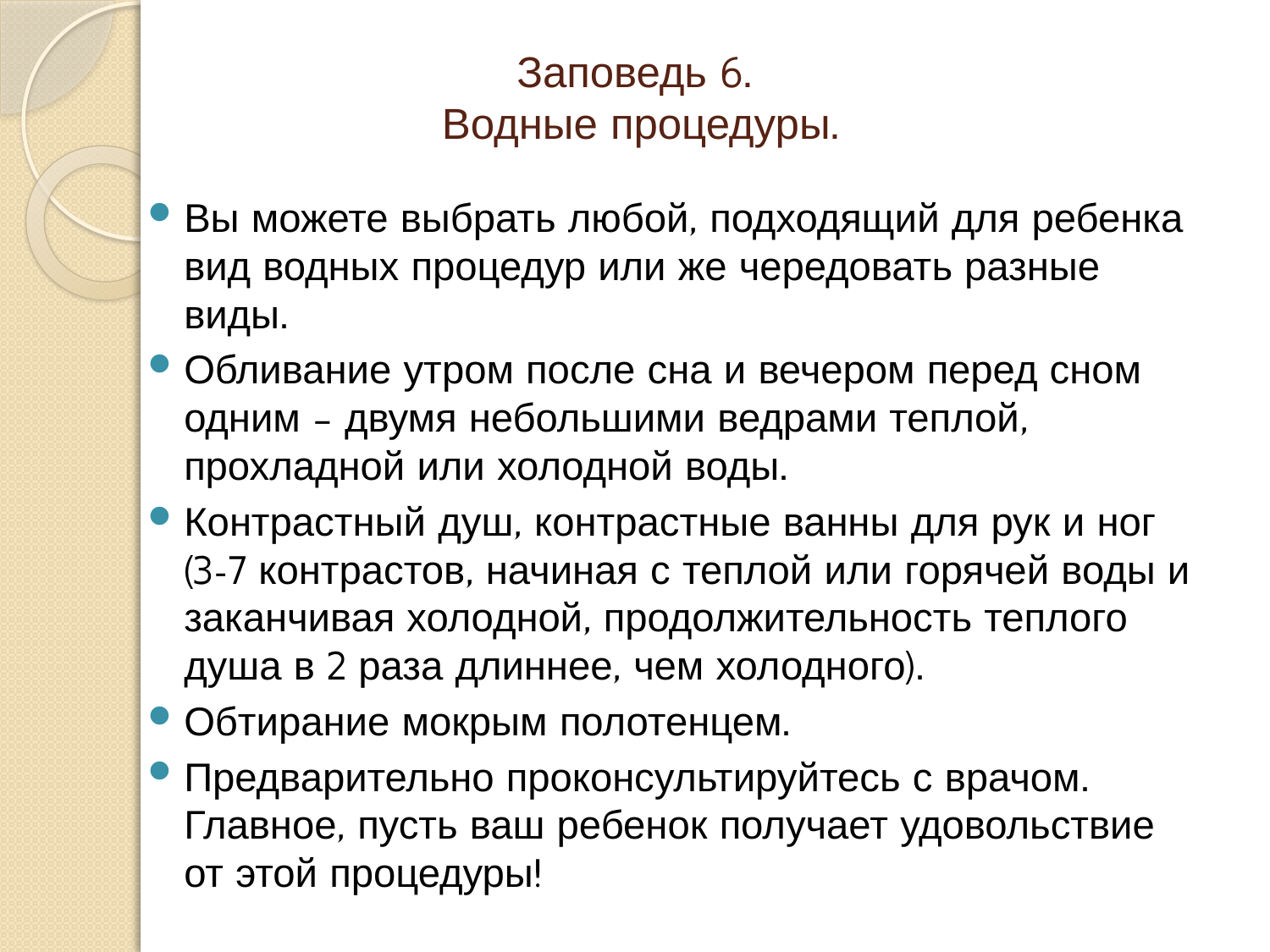

# Заповедь 6. Водные процедуры.
Вы можете выбрать любой, подходящий для ребенка вид водных процедур или же чередовать разные виды.
Обливание утром после сна и вечером перед сном одним – двумя небольшими ведрами теплой, прохладной или холодной воды.
Контрастный душ, контрастные ванны для рук и ног (3-7 контрастов, начиная с теплой или горячей воды и заканчивая холодной, продолжительность теплого душа в 2 раза длиннее, чем холодного).
Обтирание мокрым полотенцем.
Предварительно проконсультируйтесь с врачом. Главное, пусть ваш ребенок получает удовольствие от этой процедуры!